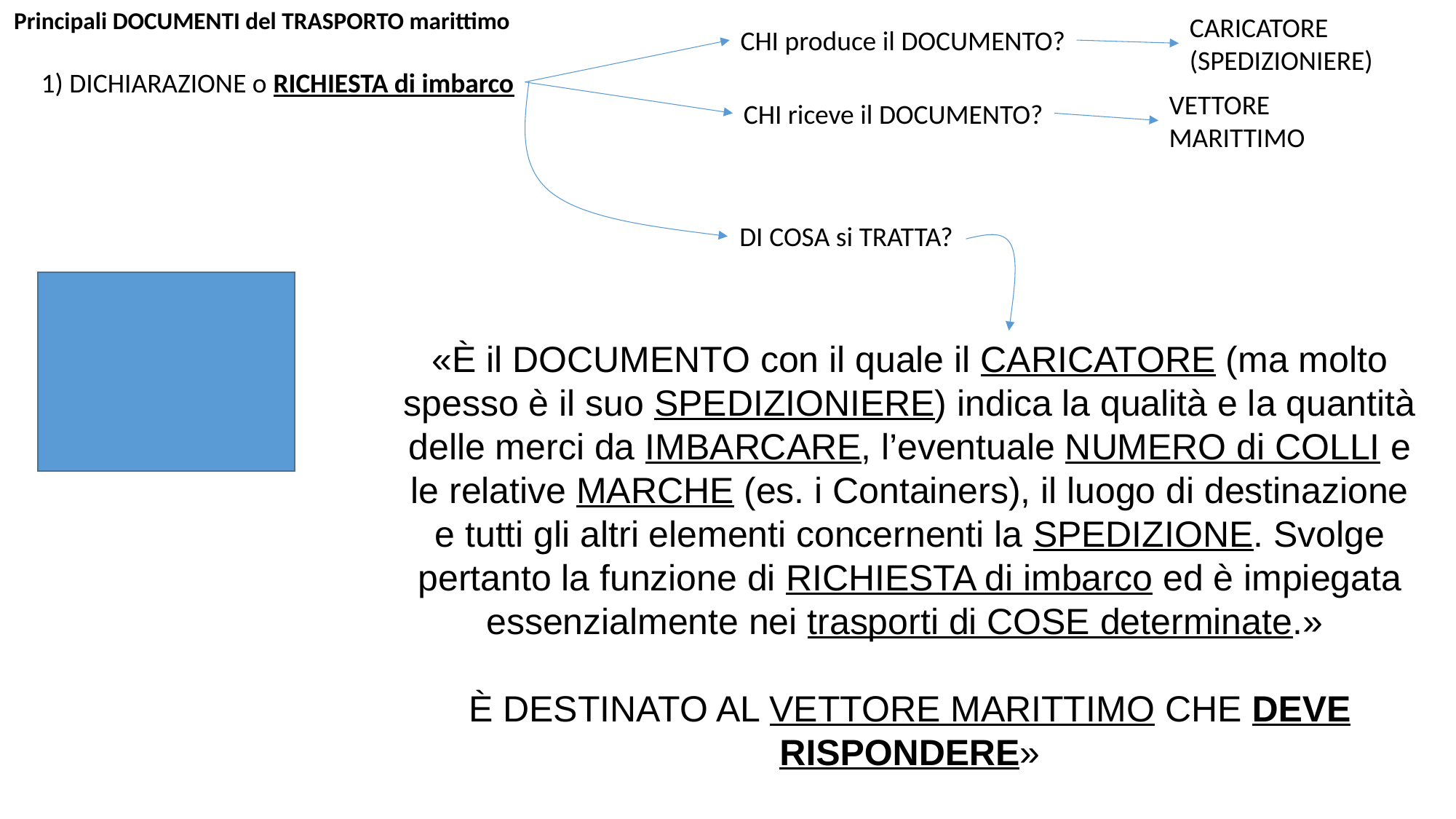

Principali DOCUMENTI del TRASPORTO marittimo
CARICATORE
(SPEDIZIONIERE)
CHI produce il DOCUMENTO?
1) DICHIARAZIONE o RICHIESTA di imbarco

VETTORE MARITTIMO
CHI riceve il DOCUMENTO?
DI COSA si TRATTA?

«È il DOCUMENTO con il quale il CARICATORE (ma molto spesso è il suo SPEDIZIONIERE) indica la qualità e la quantità delle merci da IMBARCARE, l’eventuale NUMERO di COLLI e le relative MARCHE (es. i Containers), il luogo di destinazione e tutti gli altri elementi concernenti la SPEDIZIONE. Svolge pertanto la funzione di RICHIESTA di imbarco ed è impiegata essenzialmente nei trasporti di COSE determinate.»

È DESTINATO AL VETTORE MARITTIMO CHE DEVE RISPONDERE»